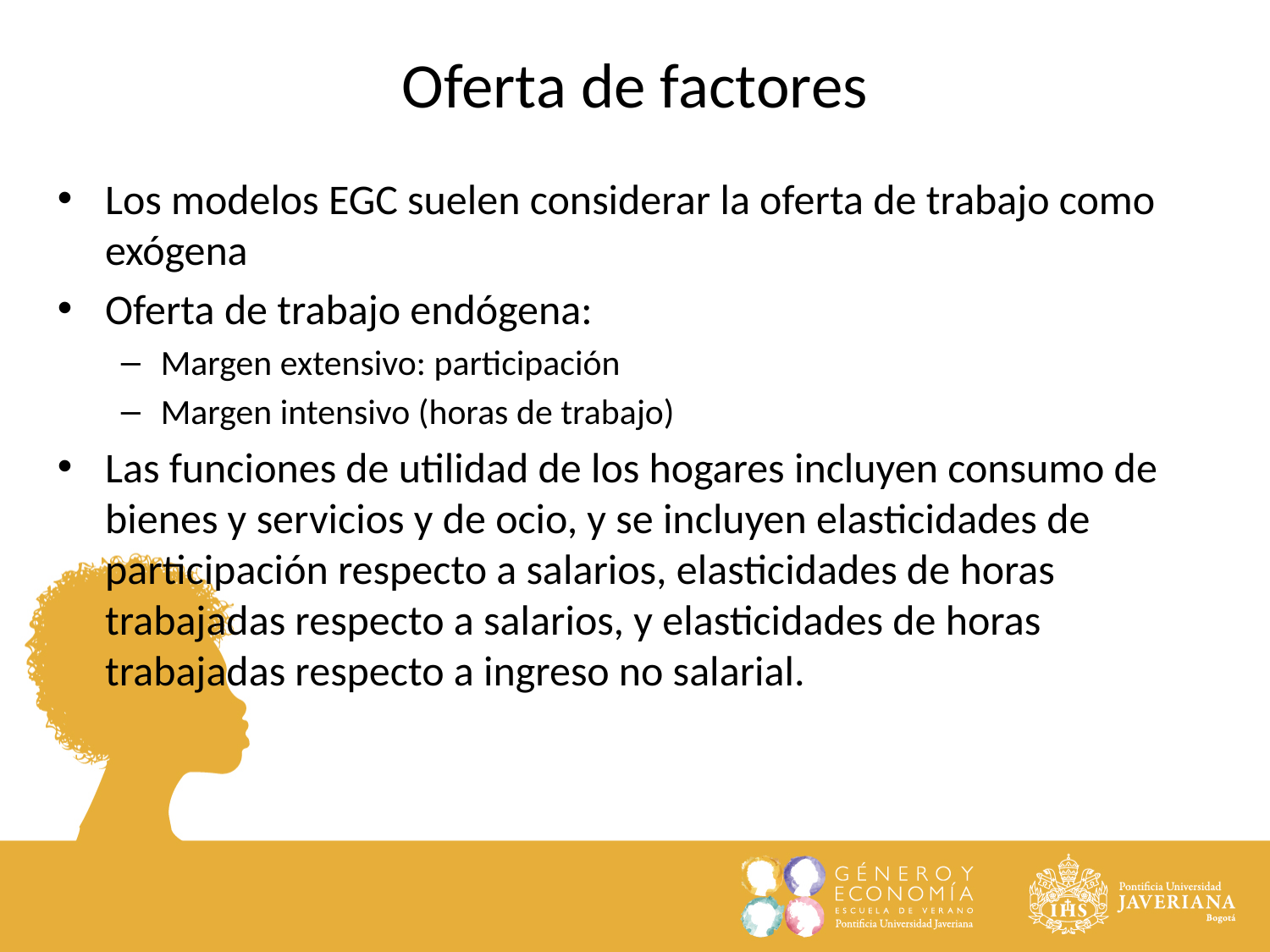

Oferta de factores
Los modelos EGC suelen considerar la oferta de trabajo como exógena
Oferta de trabajo endógena:
Margen extensivo: participación
Margen intensivo (horas de trabajo)
Las funciones de utilidad de los hogares incluyen consumo de bienes y servicios y de ocio, y se incluyen elasticidades de participación respecto a salarios, elasticidades de horas trabajadas respecto a salarios, y elasticidades de horas trabajadas respecto a ingreso no salarial.